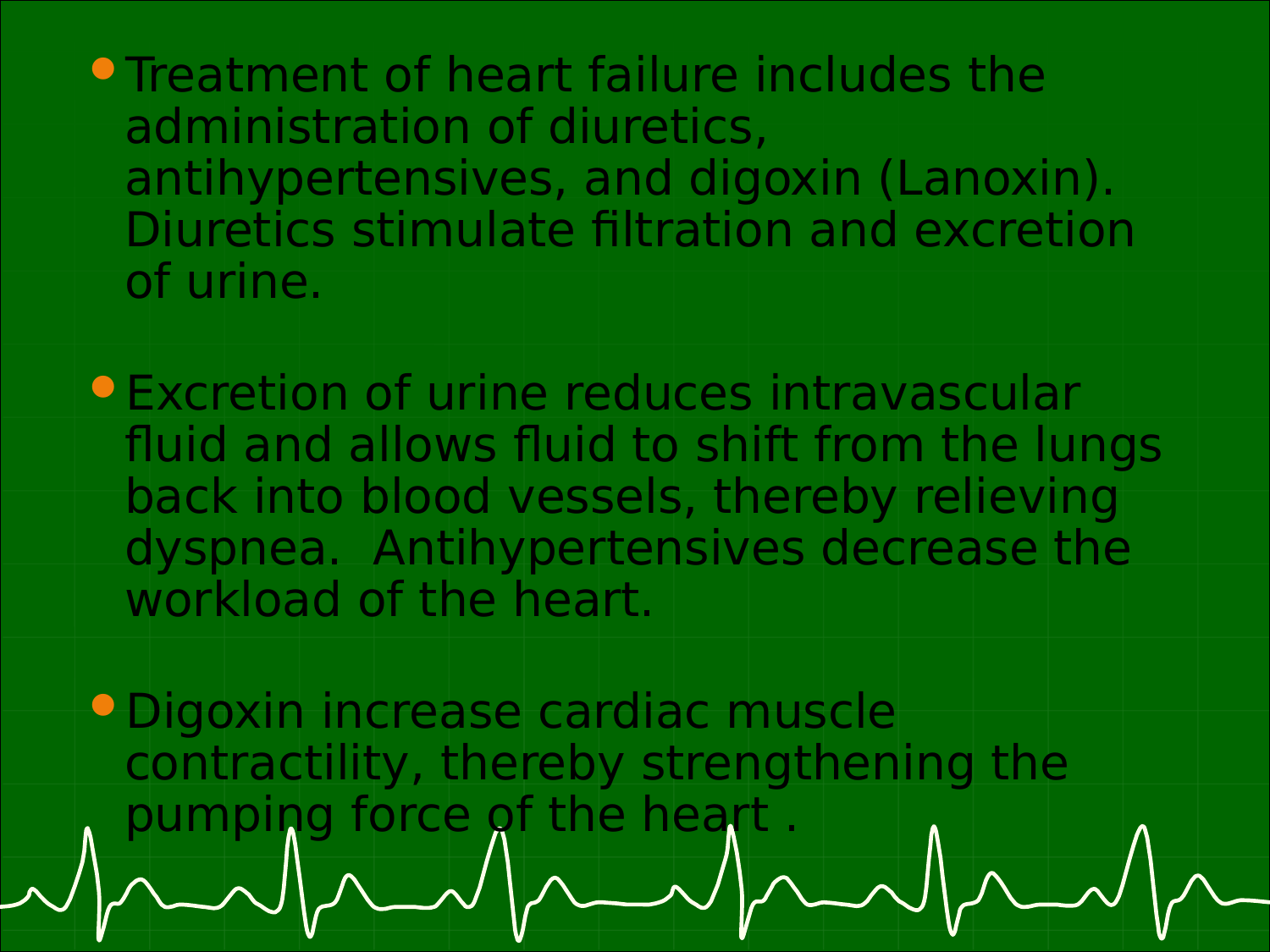

Treatment of heart failure includes the administration of diuretics, antihypertensives, and digoxin (Lanoxin).  Diuretics stimulate filtration and excretion of urine.

Excretion of urine reduces intravascular fluid and allows fluid to shift from the lungs back into blood vessels, thereby relieving dyspnea.  Antihypertensives decrease the workload of the heart.

Digoxin increase cardiac muscle contractility, thereby strengthening the pumping force of the heart .
#